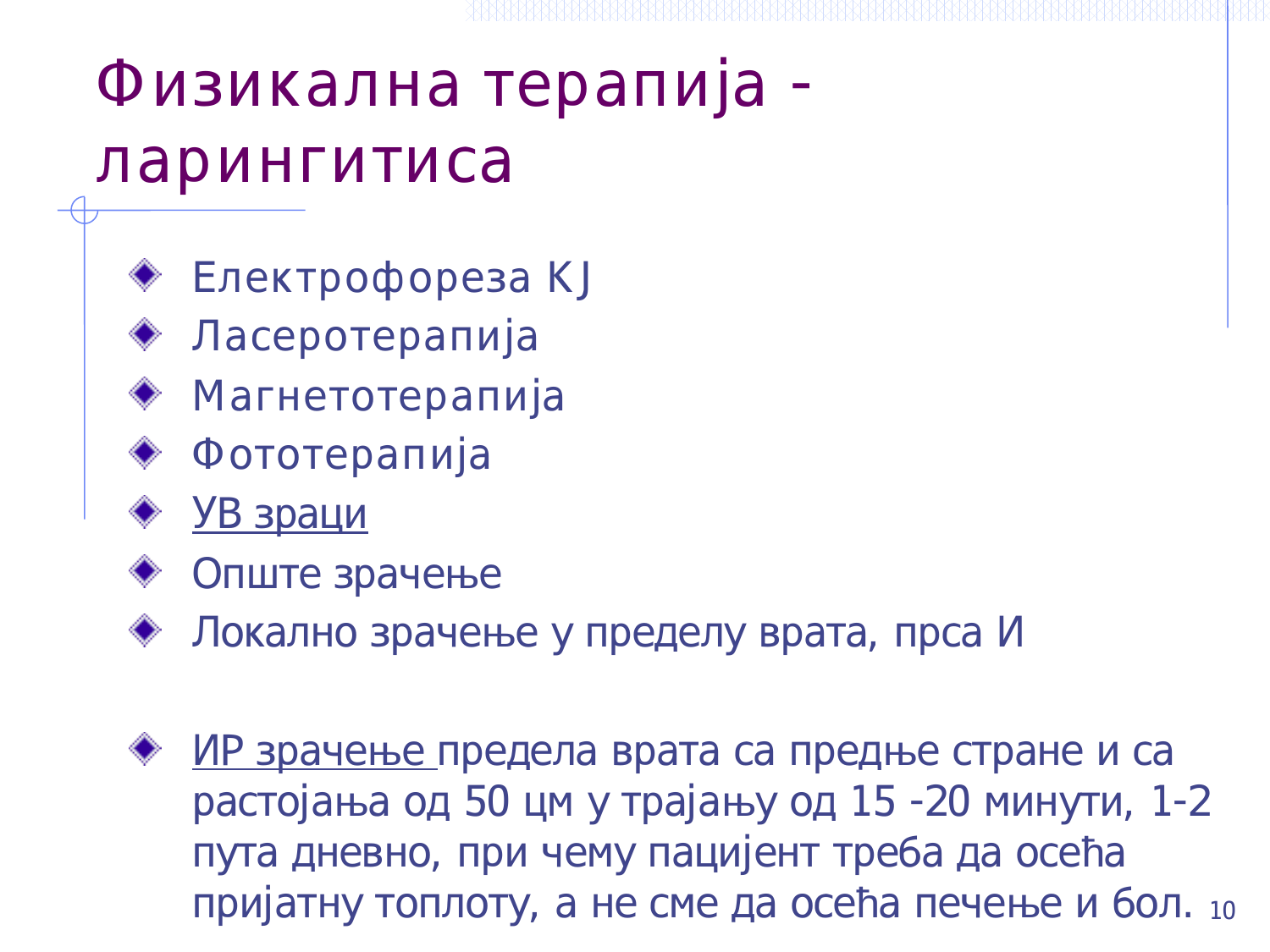

# Физикална терапија - ларингитиса
Електрофореза КЈ
Ласеротерапија
Магнетотерапија
Фототерапија
УВ зраци
Опште зрачење
Локално зрачење у пределу врата, прса И

ИР зрачење предела врата са предње стране и са растојања од 50 цм у трајању од 15 -20 минути, 1-2 пута дневно, при чему пацијент треба да осећа пријатну топлоту, а не сме да осећа печење и бол.
10